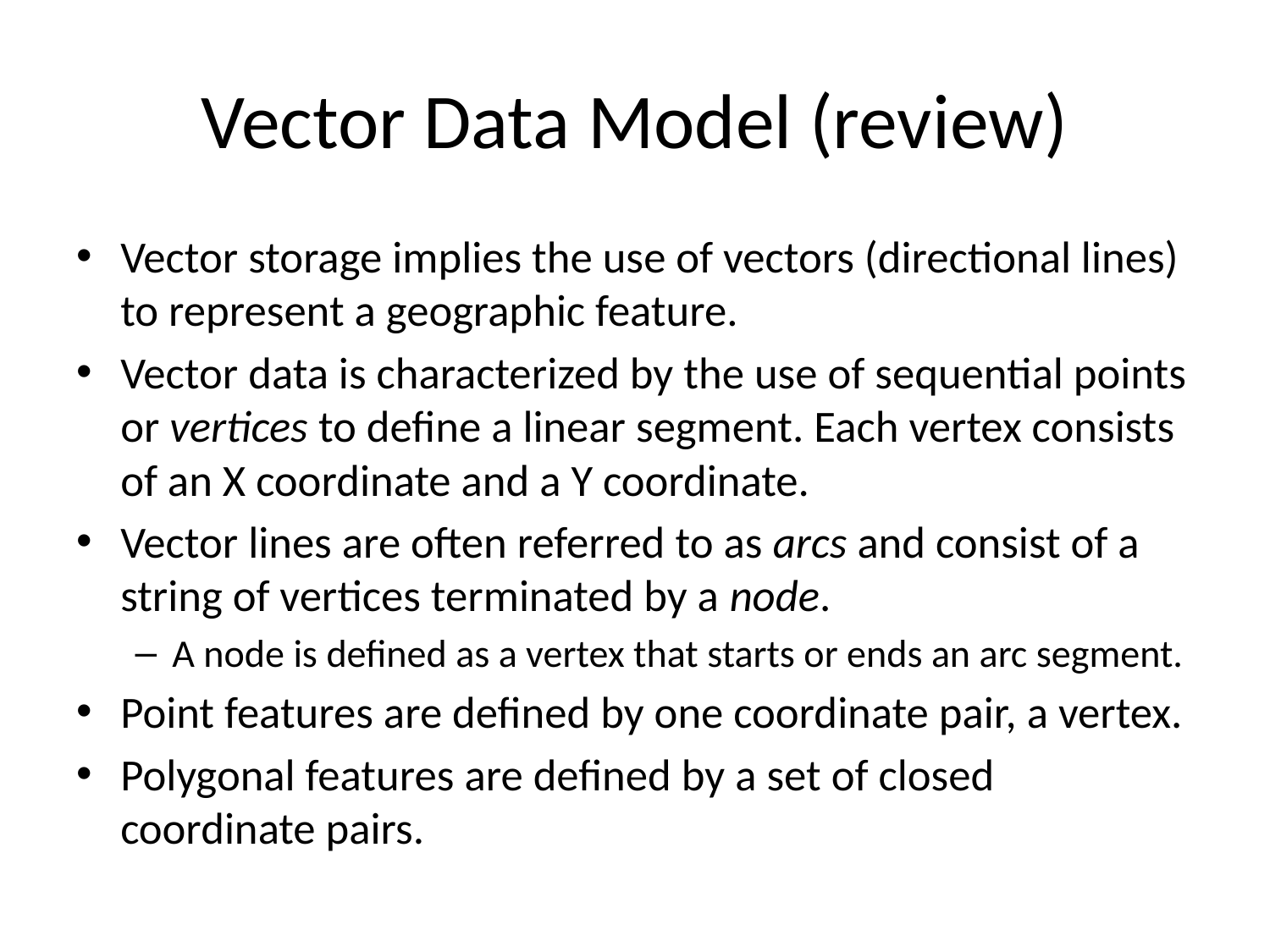

# Vector Data Model (review)
Vector storage implies the use of vectors (directional lines) to represent a geographic feature.
Vector data is characterized by the use of sequential points or vertices to define a linear segment. Each vertex consists of an X coordinate and a Y coordinate.
Vector lines are often referred to as arcs and consist of a string of vertices terminated by a node.
A node is defined as a vertex that starts or ends an arc segment.
Point features are defined by one coordinate pair, a vertex.
Polygonal features are defined by a set of closed coordinate pairs.